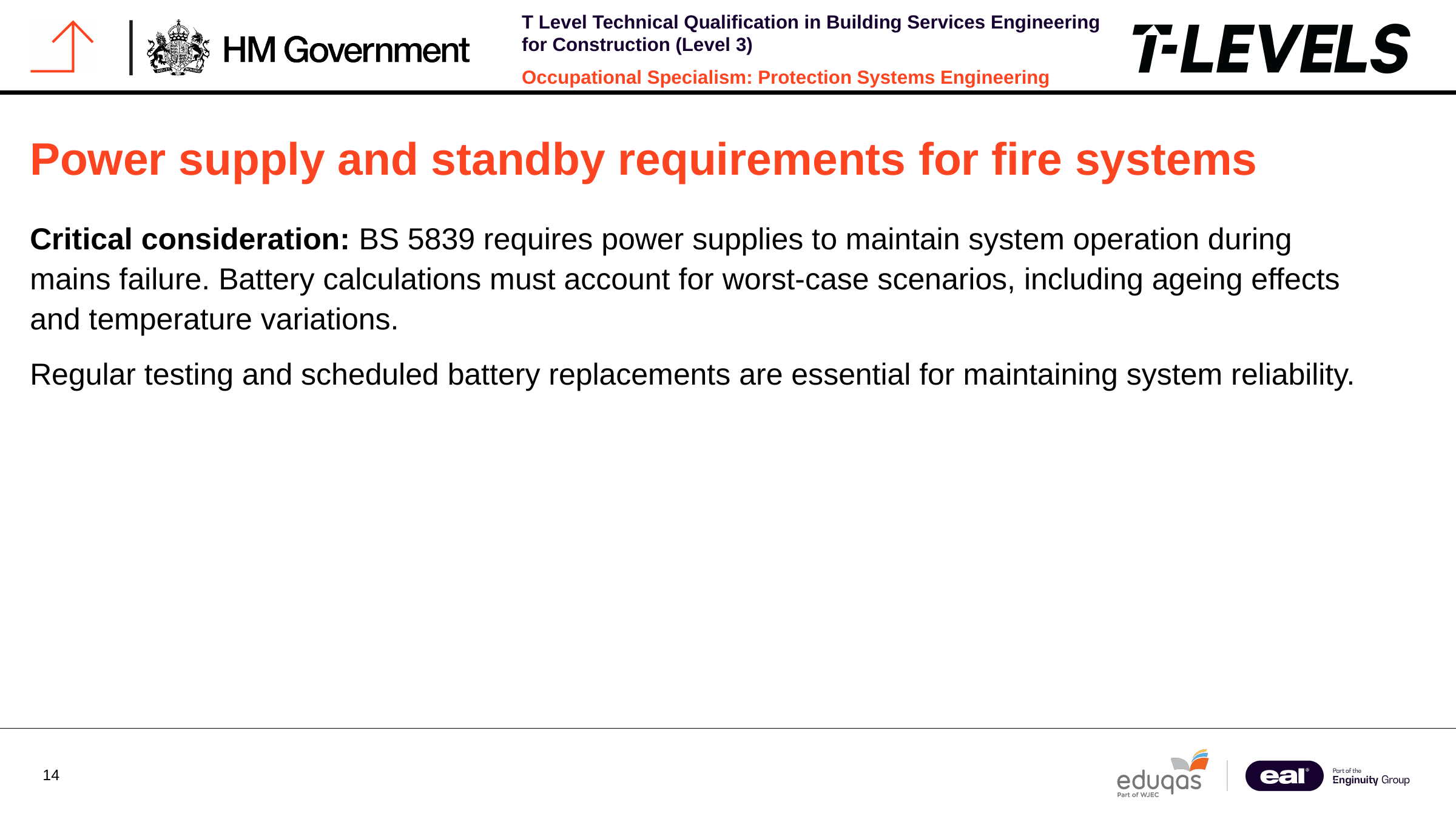

Power supply and standby requirements for fire systems
Critical consideration: BS 5839 requires power supplies to maintain system operation during mains failure. Battery calculations must account for worst-case scenarios, including ageing effects and temperature variations.
Regular testing and scheduled battery replacements are essential for maintaining system reliability.